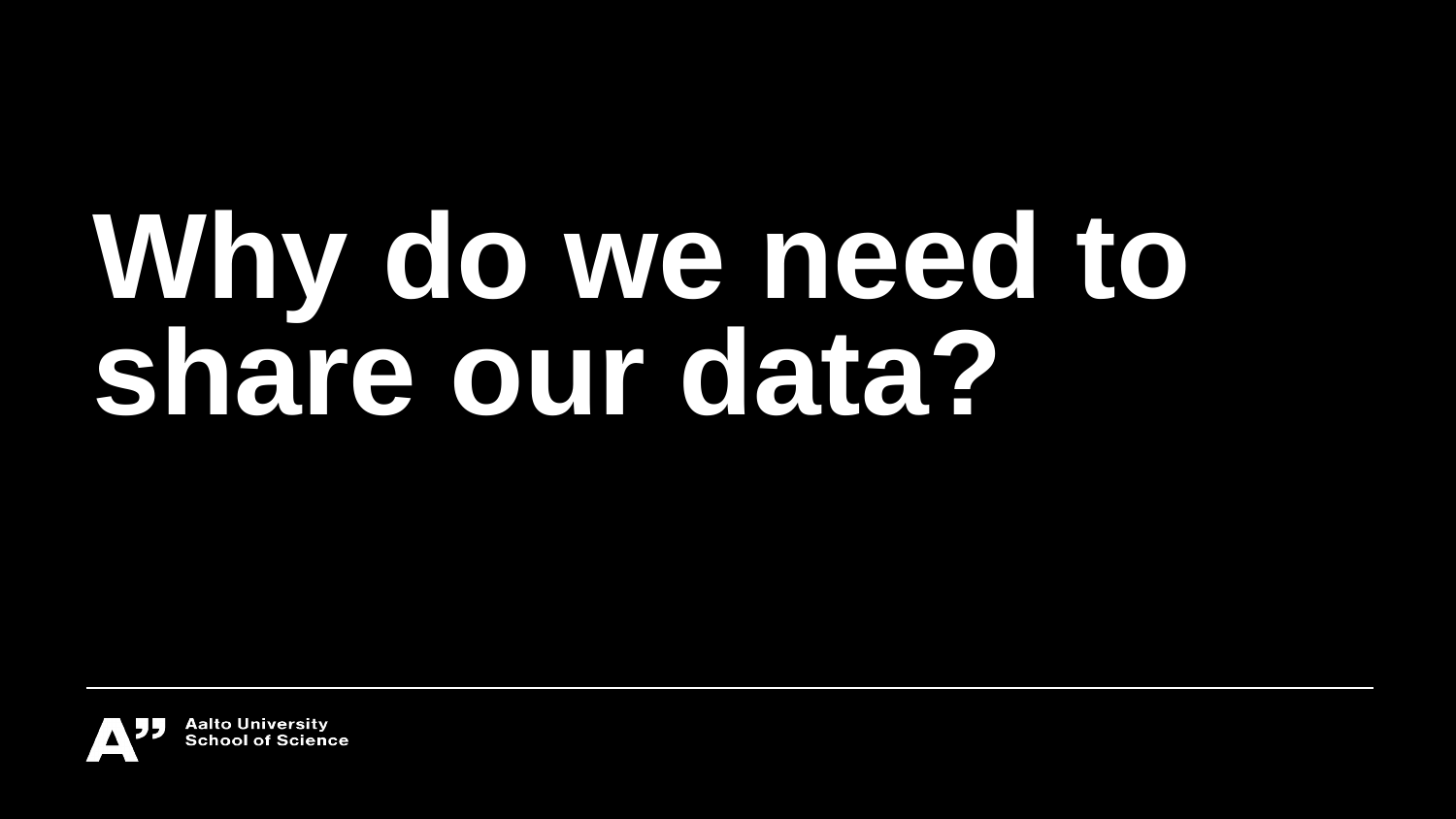

# Why do we need to share our data?